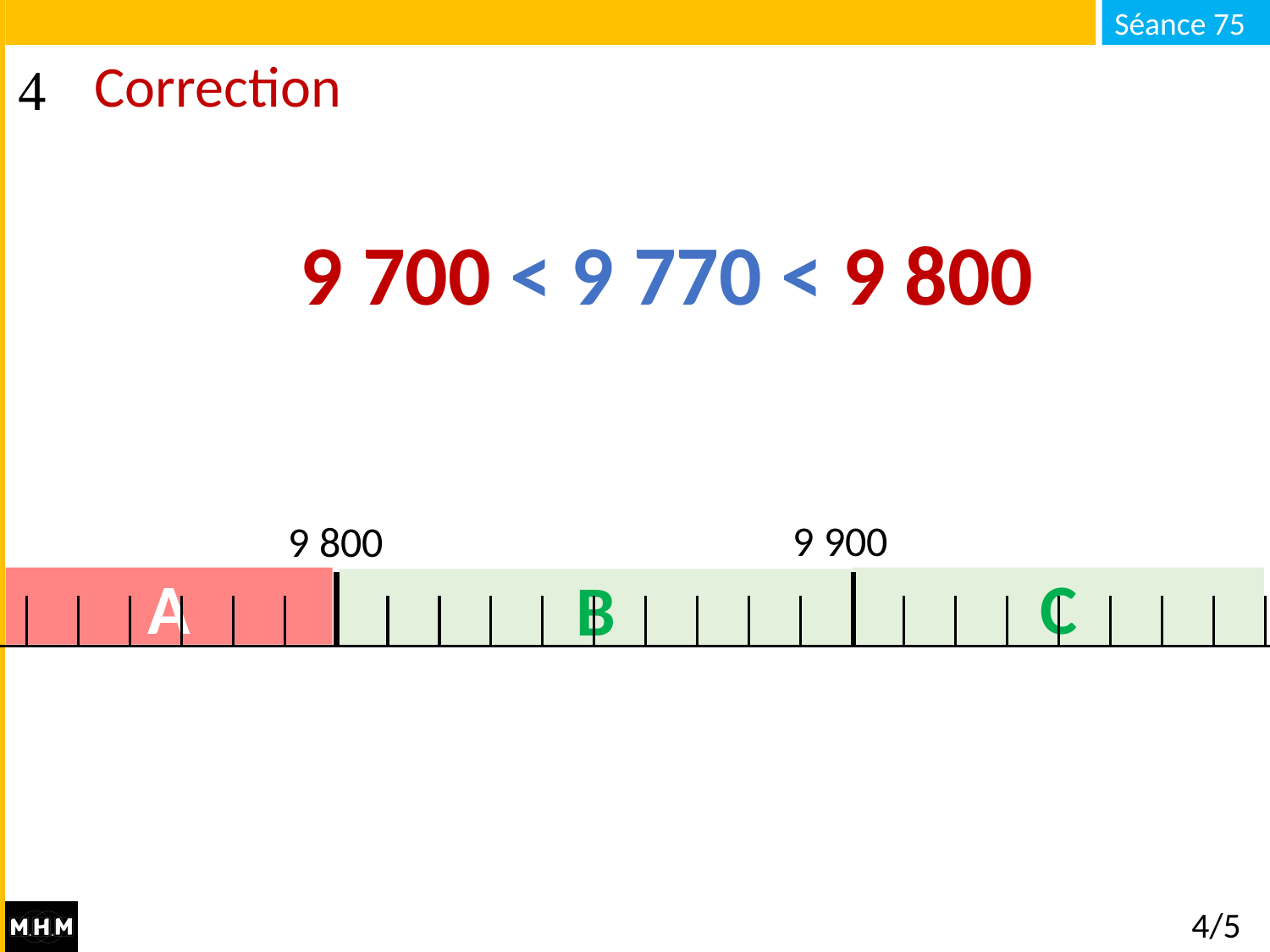

# Correction
9 700 < 9 770 < 9 800
 9 900
 9 800
A
C
B
4/5